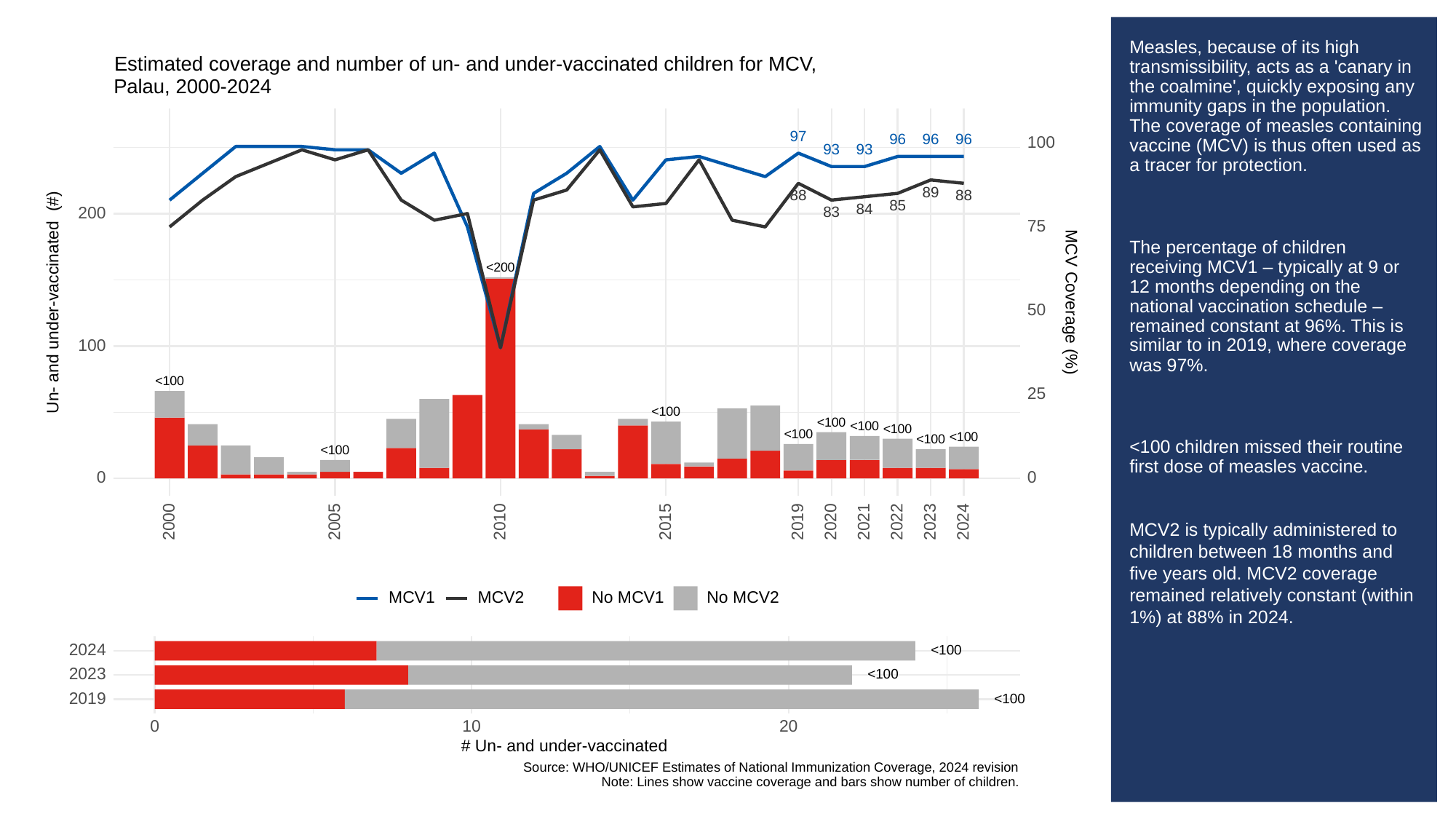

# Measles, because of its high transmissibility, acts as a 'canary in the coalmine', quickly exposing any immunity gaps in the population. The coverage of measles containing vaccine (MCV) is thus often used as a tracer for protection.

The percentage of children receiving MCV1 – typically at 9 or 12 months depending on the national vaccination schedule – remained constant at 96%. This is similar to in 2019, where coverage was 97%.

<100 children missed their routine first dose of measles vaccine.

MCV2 is typically administered to children between 18 months and five years old. MCV2 coverage remained relatively constant (within 1%) at 88% in 2024.

Estimated coverage and number of un- and under-vaccinated children for MCV,
Palau, 2000-2024

97
96
96
96
100
93
93

89
88
88
85
84
83
200

75
<200

Un- and under-vaccinated  (#)
MCV Coverage (%)
50
100

<100
25

<100

<100

<100

<100

<100

<100

<100

<100

0
0

2023
2000
2005
2010
2015
2019
2020
2021
2022
2024

MCV1
MCV2
No MCV1
No MCV2

2024
<100

2023
<100

2019
<100

0
10
20
# Un- and under-vaccinated
Source: WHO/UNICEF Estimates of National Immunization Coverage, 2024 revision
Note: Lines show vaccine coverage and bars show number of children.